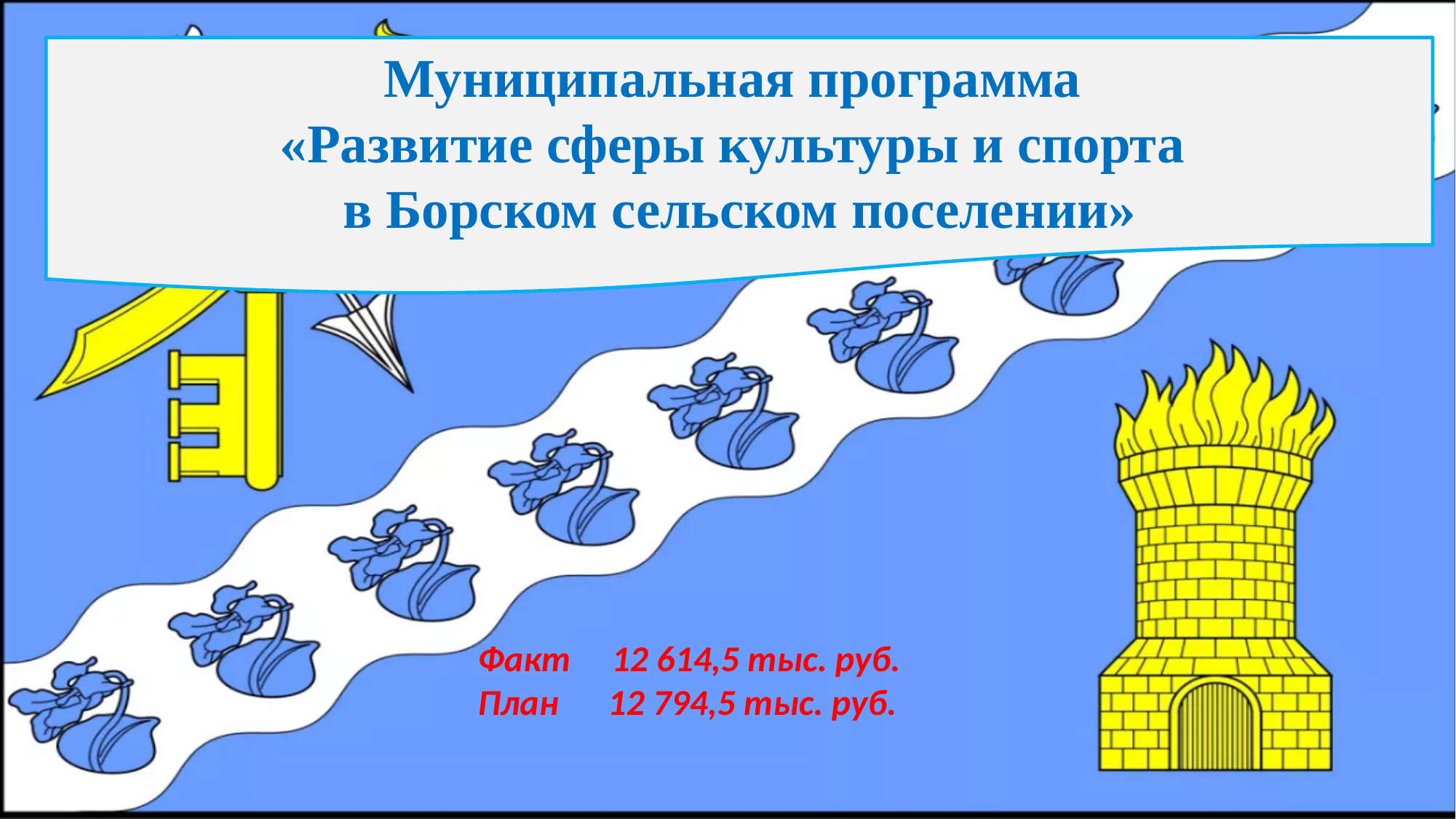

Муниципальная программа
«Развитие сферы культуры и спорта
в Борском сельском поселении»
Факт     12 614,5 тыс. руб.
План      12 794,5 тыс. руб.